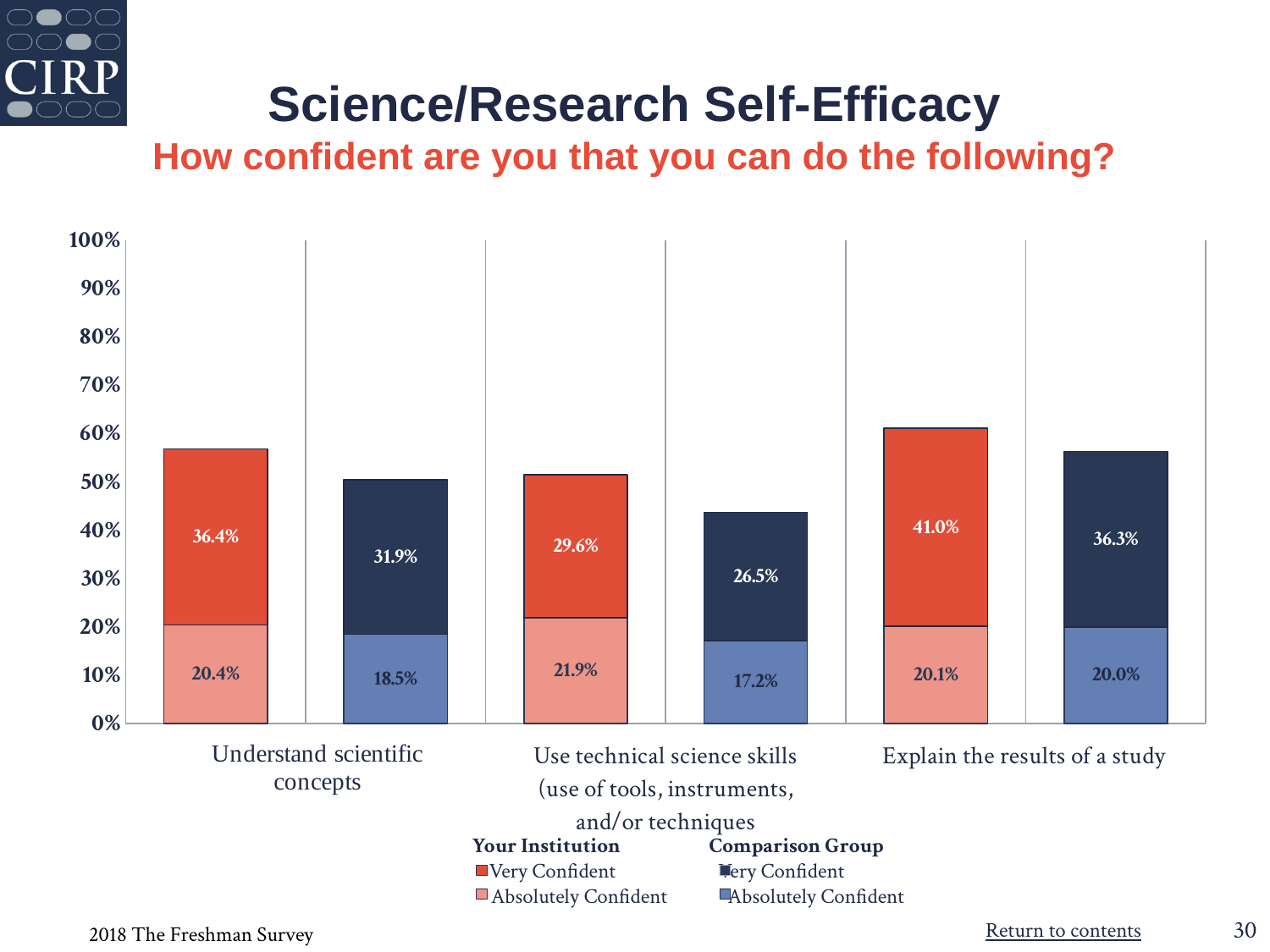

# Science/Research Self-Efficacy How confident are you that you can do the following?

### Chart

| Category | Absolutely | Very |
|---|---|---|
| Your Institution | 0.204 | 0.364 |
| Comparison Group | 0.185 | 0.319 |
| Your Institution | 0.219 | 0.296 |
| Comparison Group | 0.172 | 0.265 |
| Your Institution | 0.201 | 0.41 |
| Comparison Group | 0.2 | 0.363 |
 Your Institution                     Comparison Group
     Very Confident                      Very Confident
     Absolutely Confident             Absolutely Confident

2018 The Freshman Survey

30